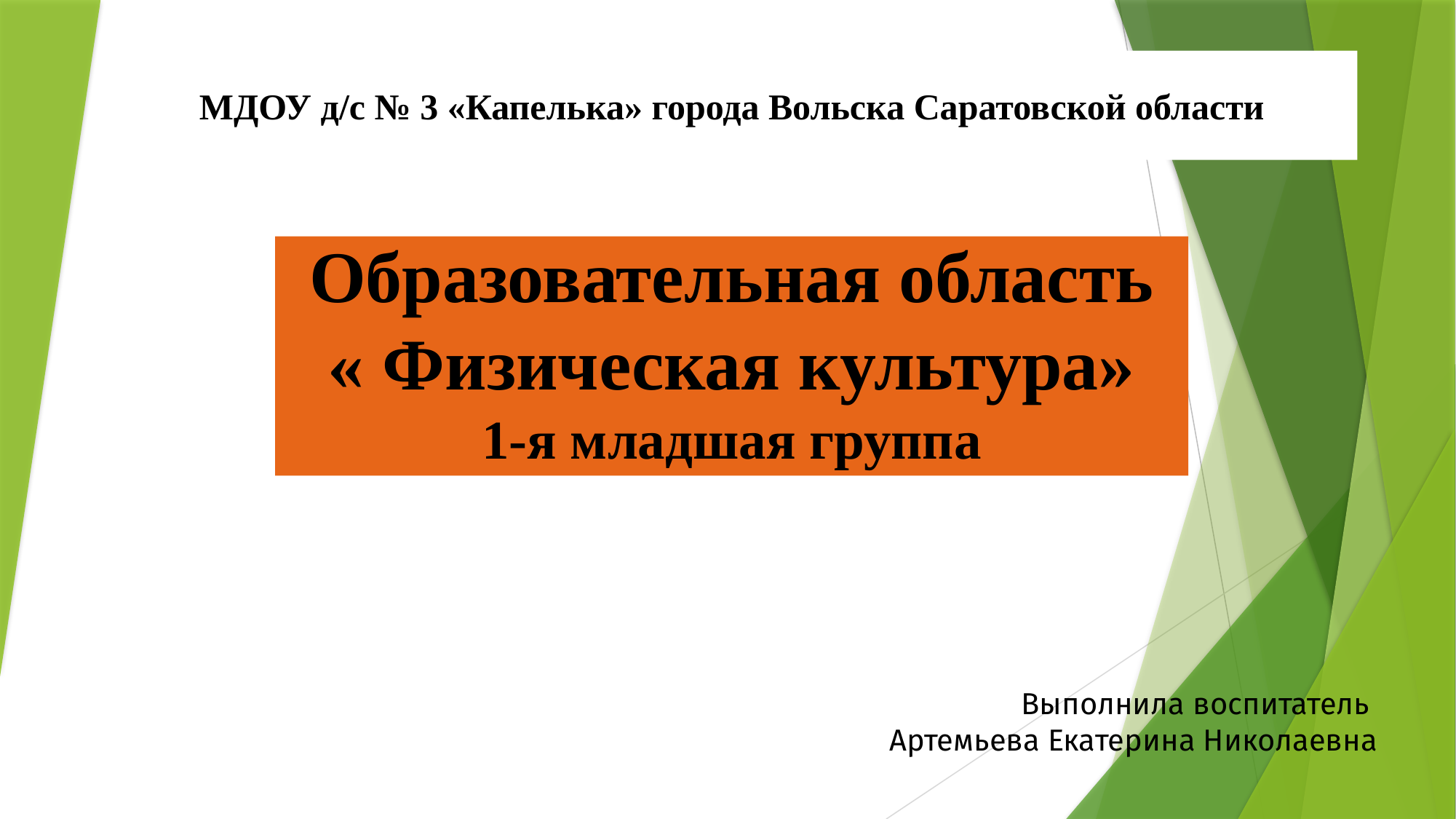

МДОУ д/с № 3 «Капелька» города Вольска Саратовской области
# Образовательная область « Физическая культура» 1-я младшая группа

Выполнила воспитатель
Артемьева Екатерина Николаевна